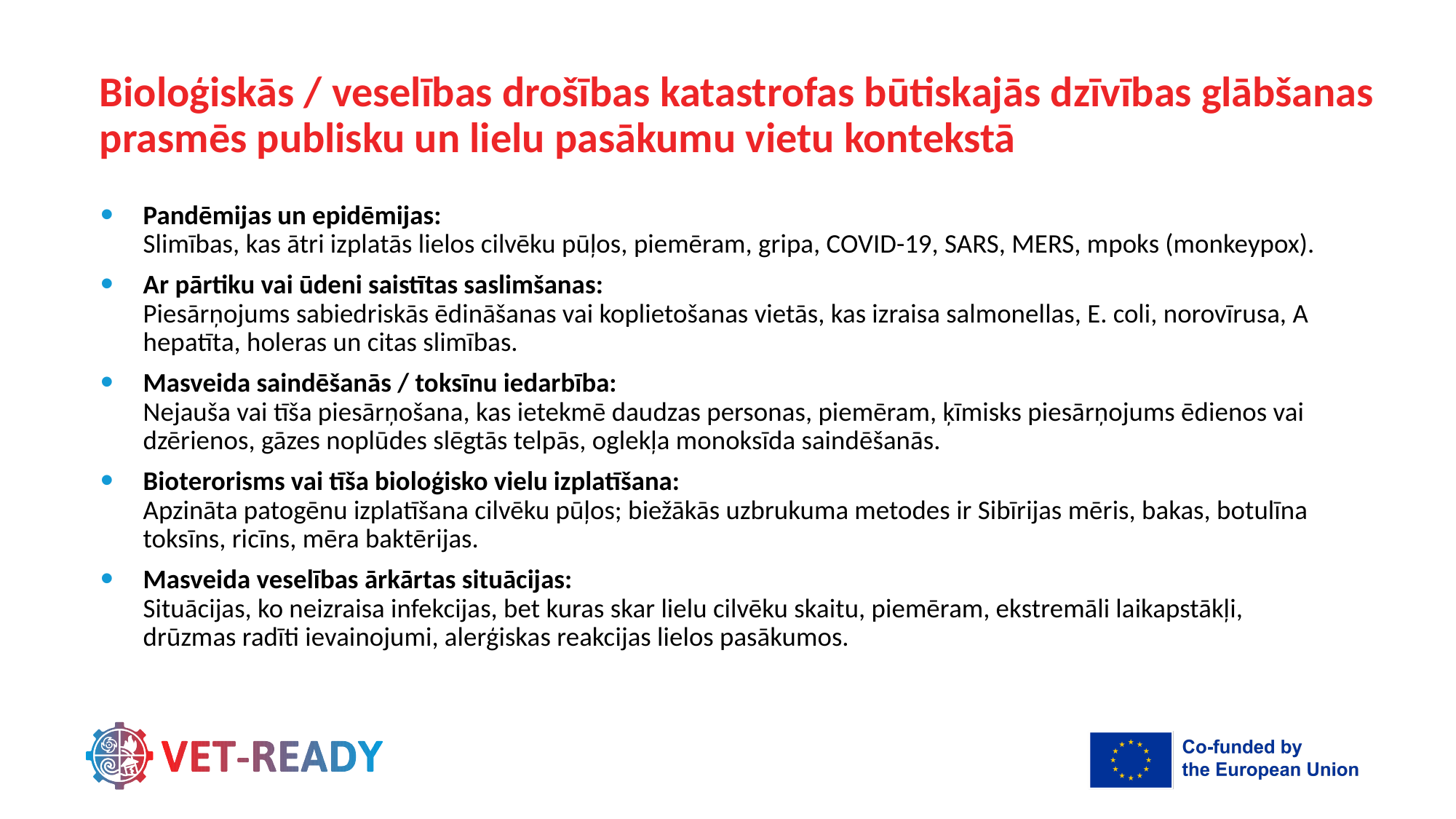

# Bioloģiskās / veselības drošības katastrofas būtiskajās dzīvības glābšanas prasmēs publisku un lielu pasākumu vietu kontekstā
Pandēmijas un epidēmijas:
Slimības, kas ātri izplatās lielos cilvēku pūļos, piemēram, gripa, COVID-19, SARS, MERS, mpoks (monkeypox).
Ar pārtiku vai ūdeni saistītas saslimšanas:
Piesārņojums sabiedriskās ēdināšanas vai koplietošanas vietās, kas izraisa salmonellas, E. coli, norovīrusa, A hepatīta, holeras un citas slimības.
Masveida saindēšanās / toksīnu iedarbība:
Nejauša vai tīša piesārņošana, kas ietekmē daudzas personas, piemēram, ķīmisks piesārņojums ēdienos vai dzērienos, gāzes noplūdes slēgtās telpās, oglekļa monoksīda saindēšanās.
Bioterorisms vai tīša bioloģisko vielu izplatīšana:
Apzināta patogēnu izplatīšana cilvēku pūļos; biežākās uzbrukuma metodes ir Sibīrijas mēris, bakas, botulīna toksīns, ricīns, mēra baktērijas.
Masveida veselības ārkārtas situācijas:
Situācijas, ko neizraisa infekcijas, bet kuras skar lielu cilvēku skaitu, piemēram, ekstremāli laikapstākļi, drūzmas radīti ievainojumi, alerģiskas reakcijas lielos pasākumos.